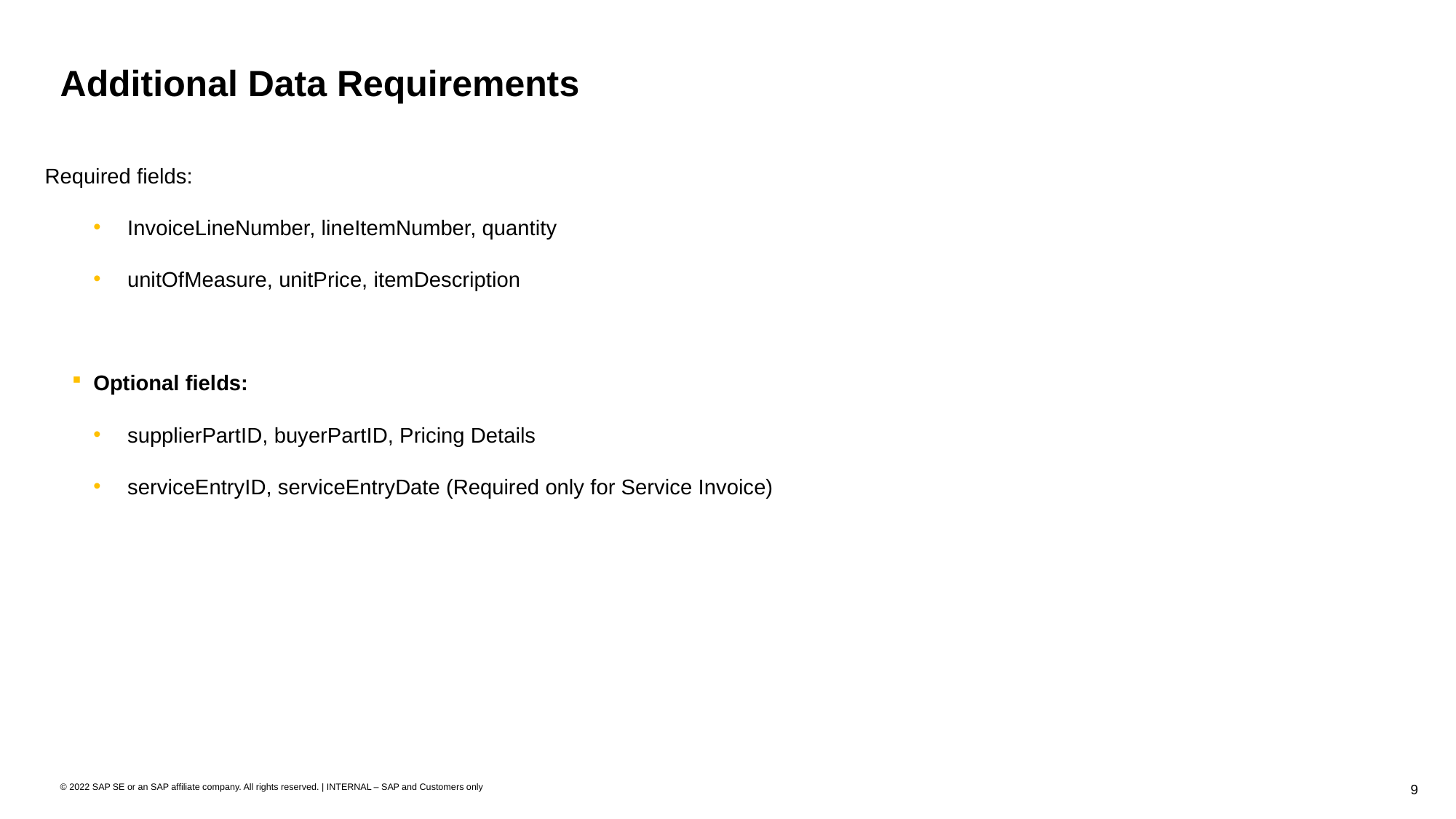

# Additional Data Requirements
 Required fields:
InvoiceLineNumber, lineItemNumber, quantity
unitOfMeasure, unitPrice, itemDescription

Optional fields:
supplierPartID, buyerPartID, Pricing Details
serviceEntryID, serviceEntryDate (Required only for Service Invoice)